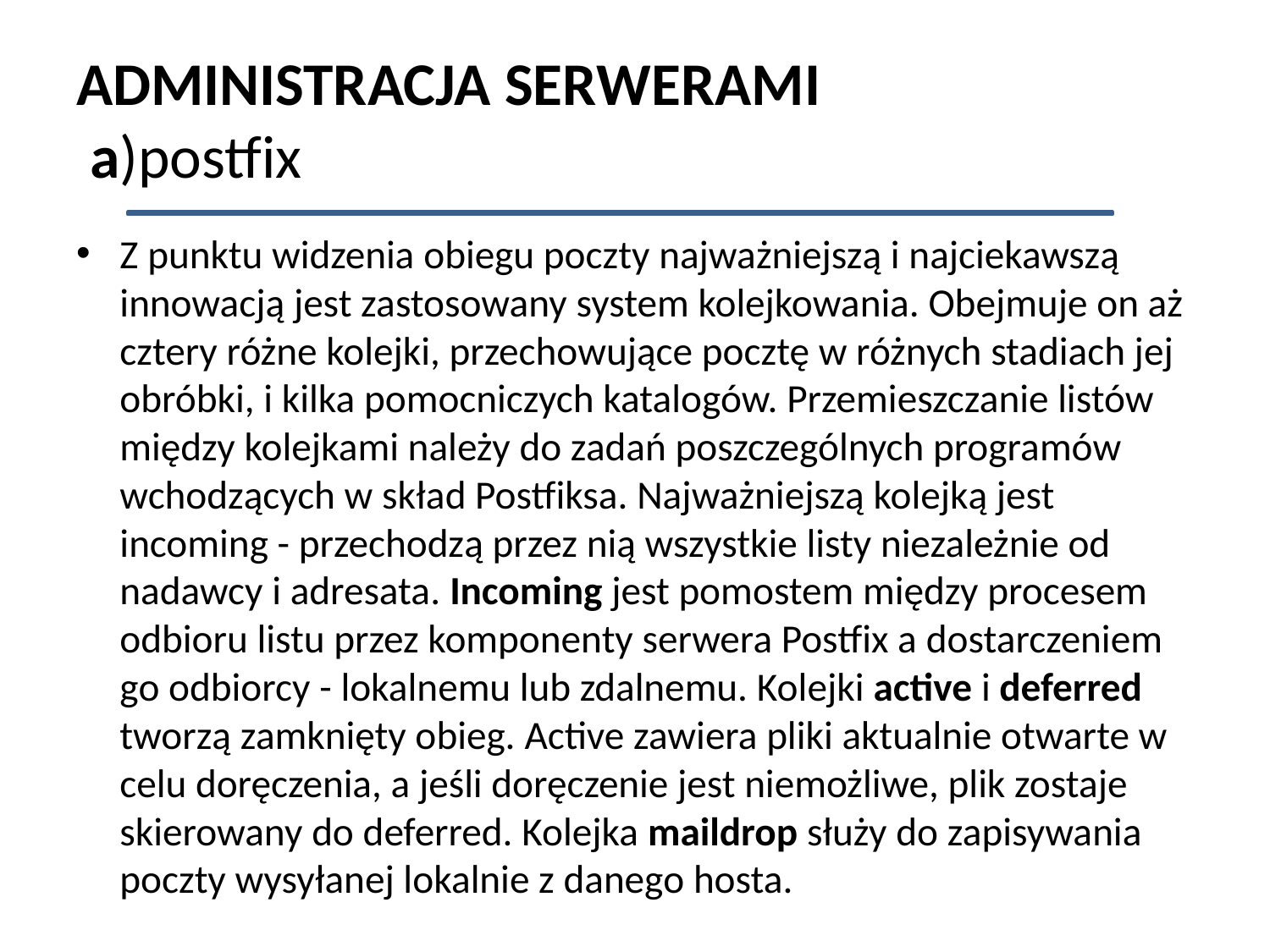

# ADMINISTRACJA SERWERAMI a)postfix

Z punktu widzenia obiegu poczty najważniejszą i najciekawszą innowacją jest zastosowany system kolejkowania. Obejmuje on aż cztery różne kolejki, przechowujące pocztę w różnych stadiach jej obróbki, i kilka pomocniczych katalogów. Przemieszczanie listów między kolejkami należy do zadań poszczególnych programów wchodzących w skład Postfiksa. Najważniejszą kolejką jest incoming - przechodzą przez nią wszystkie listy niezależnie od nadawcy i adresata. Incoming jest pomostem między procesem odbioru listu przez komponenty serwera Postfix a dostarczeniem go odbiorcy - lokalnemu lub zdalnemu. Kolejki active i deferred tworzą zamknięty obieg. Active zawiera pliki aktualnie otwarte w celu doręczenia, a jeśli doręczenie jest niemożliwe, plik zostaje skierowany do deferred. Kolejka maildrop służy do zapisywania poczty wysyłanej lokalnie z danego hosta.